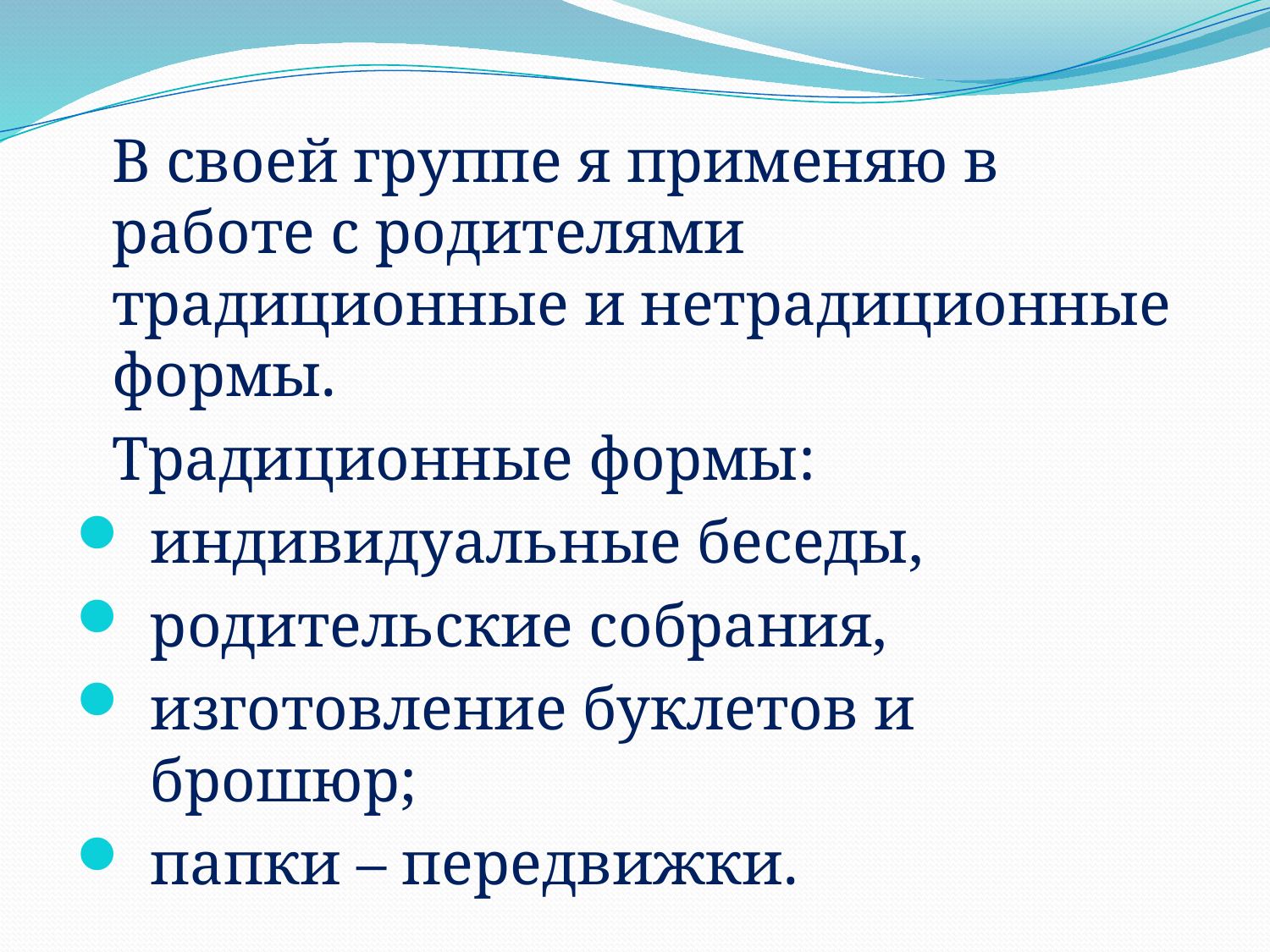

В своей группе я применяю в работе с родителями традиционные и нетрадиционные формы.
	Традиционные формы:
индивидуальные беседы,
родительские собрания,
изготовление буклетов и брошюр;
папки – передвижки.